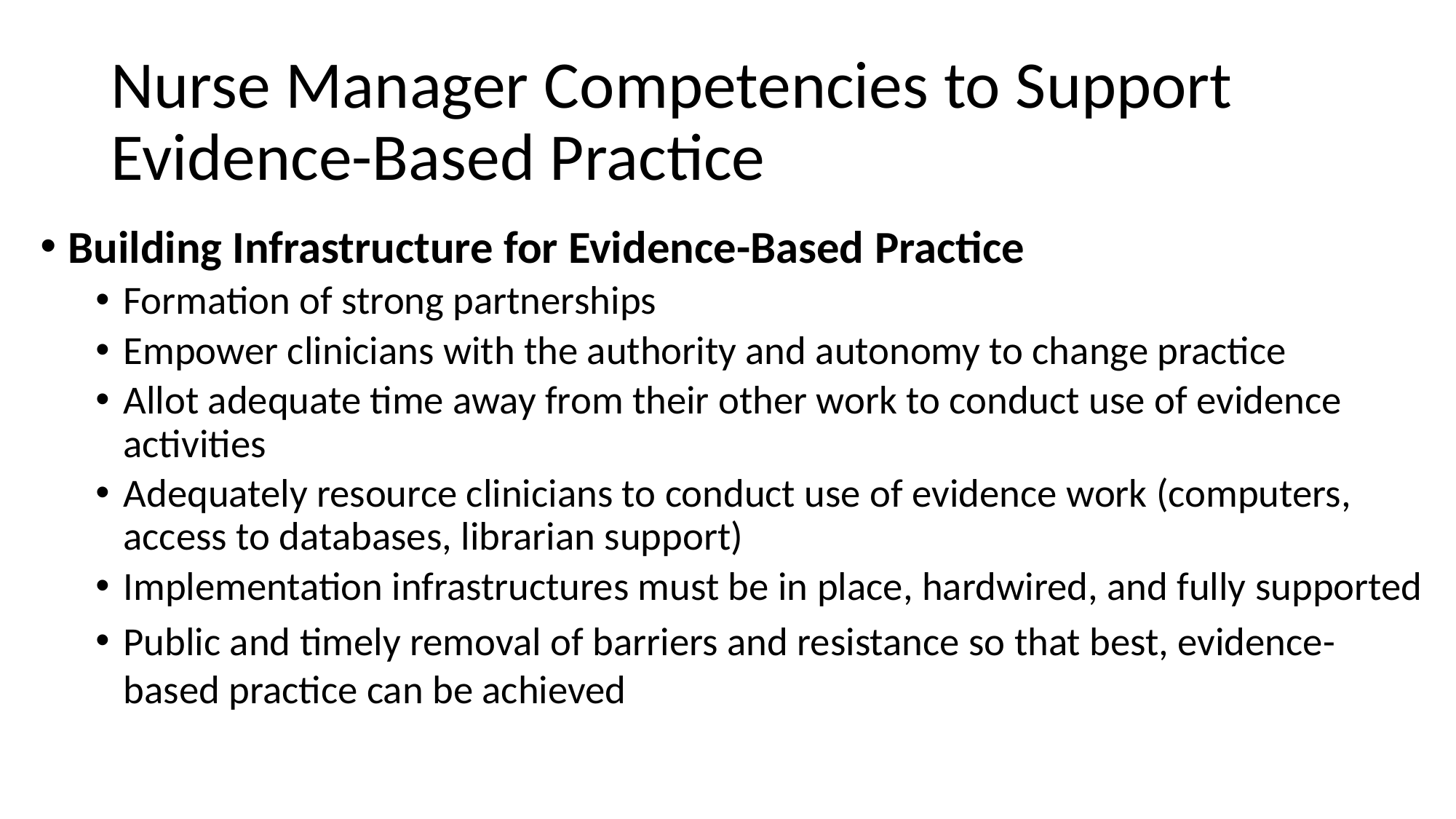

# Nurse Manager Competencies to Support Evidence-Based Practice
Building Infrastructure for Evidence-Based Practice
Formation of strong partnerships
Empower clinicians with the authority and autonomy to change practice
Allot adequate time away from their other work to conduct use of evidence activities
Adequately resource clinicians to conduct use of evidence work (computers, access to databases, librarian support)
Implementation infrastructures must be in place, hardwired, and fully supported
Public and timely removal of barriers and resistance so that best, evidence-based practice can be achieved